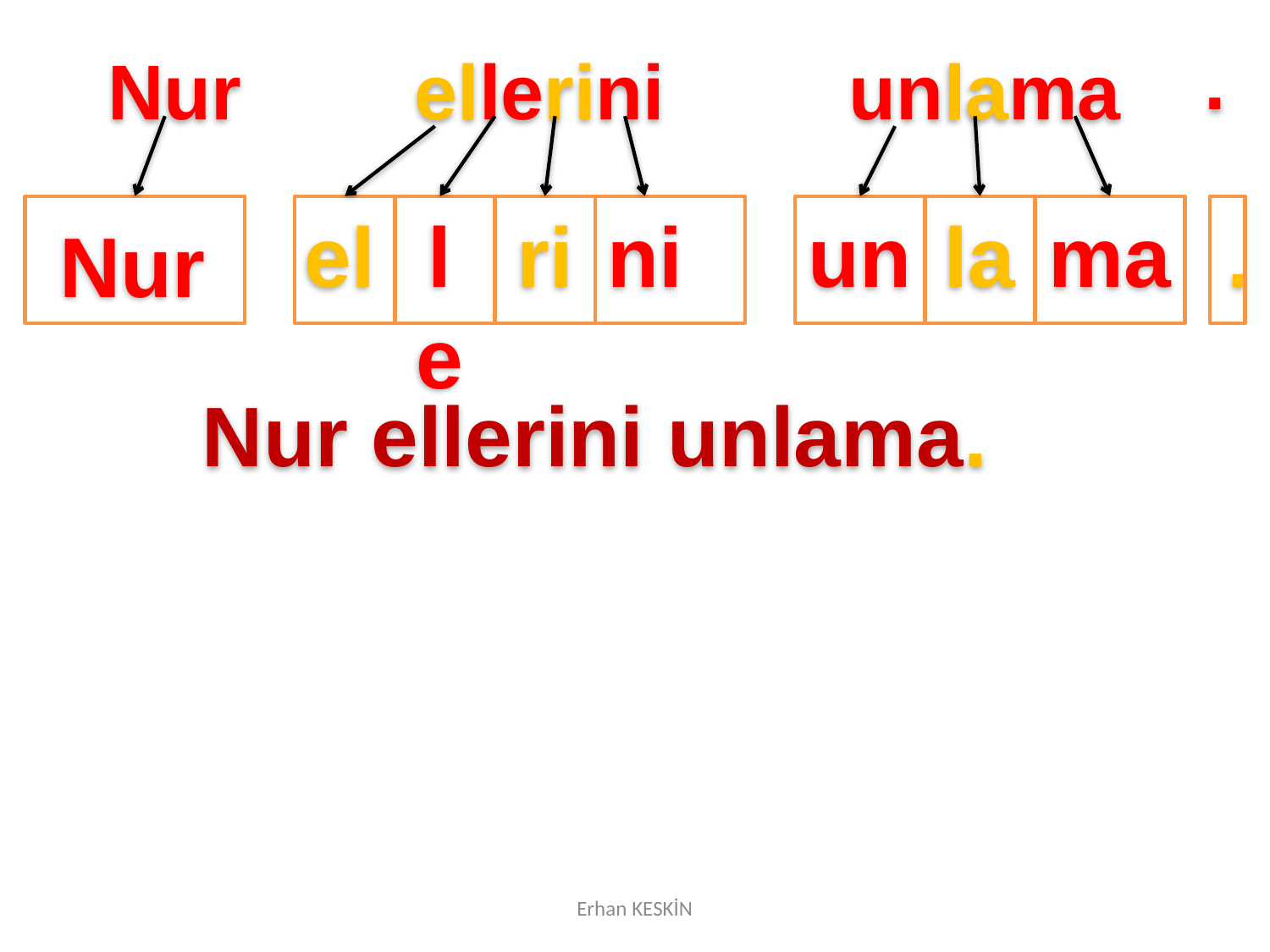

.
Nur
ellerini
unlama

el

le

ri

ni

un

la

ma

.
Nur
Nur ellerini unlama.
Erhan KESKİN